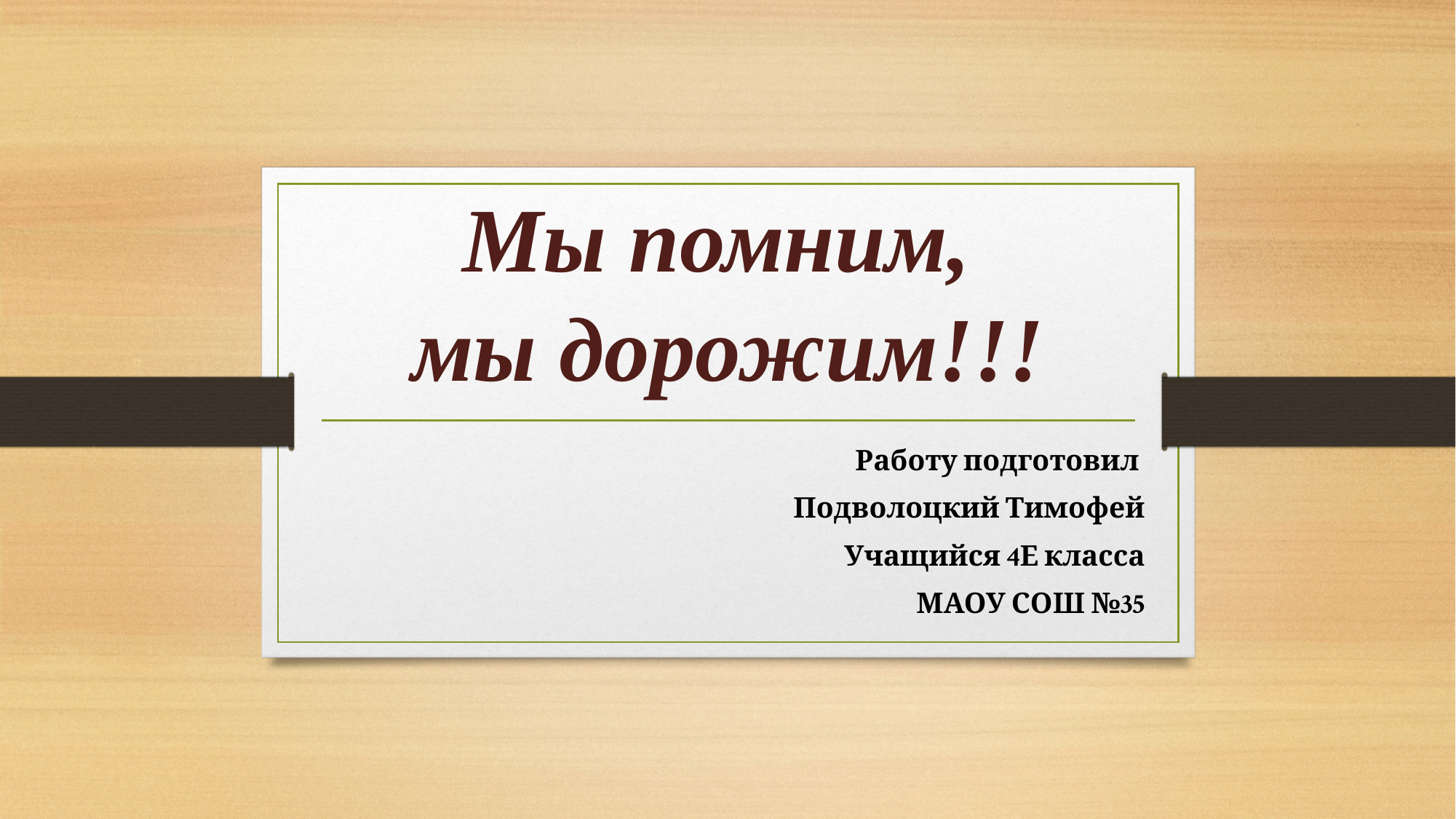

# Мы помним, мы дорожим!!!
Работу подготовил
Подволоцкий Тимофей
Учащийся 4Е класса
МАОУ СОШ №35